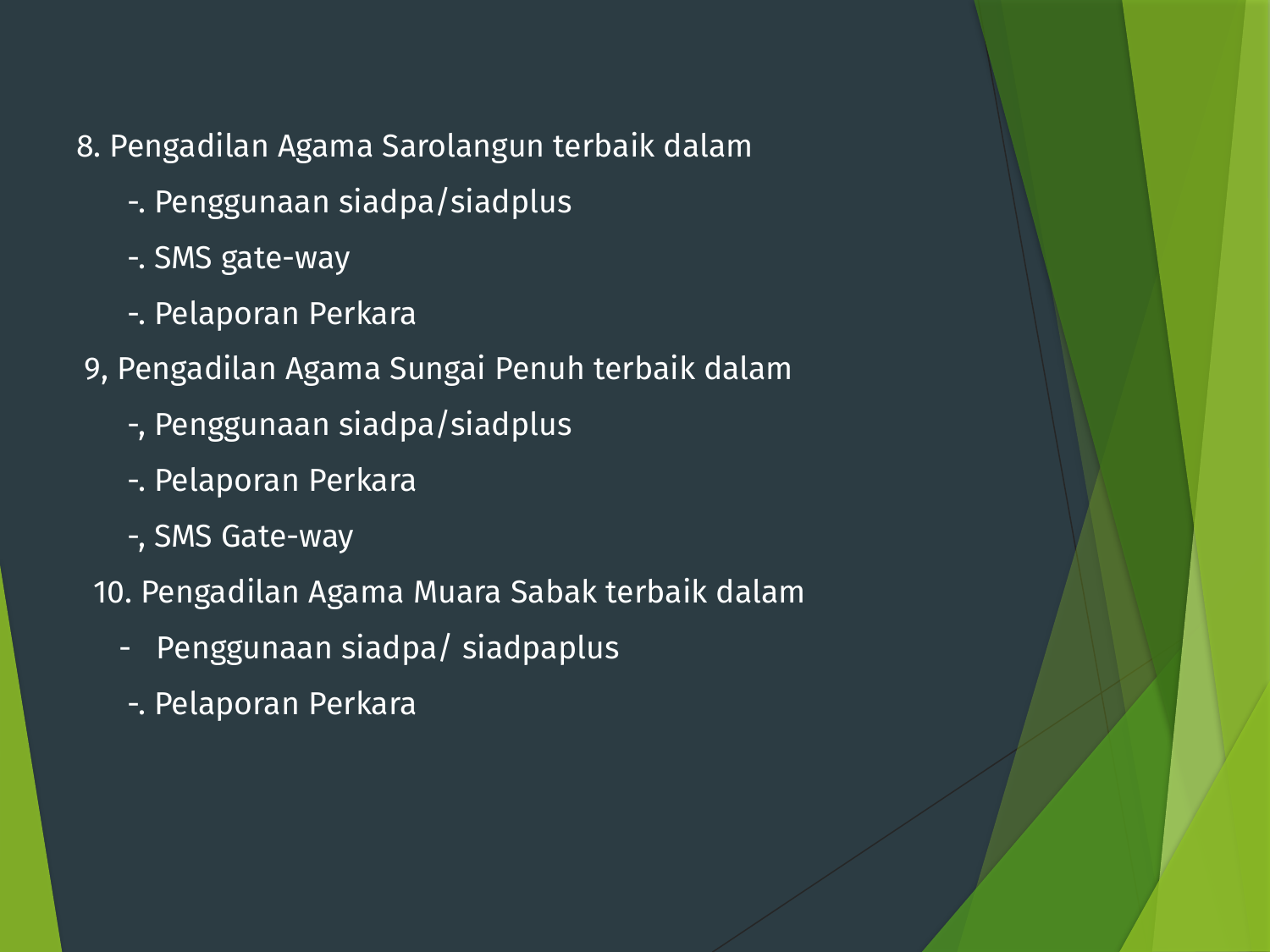

8. Pengadilan Agama Sarolangun terbaik dalam
      -. Penggunaan siadpa/siadplus
      -. SMS gate-way
      -. Pelaporan Perkara
 9, Pengadilan Agama Sungai Penuh terbaik dalam
      -, Penggunaan siadpa/siadplus
      -. Pelaporan Perkara
      -, SMS Gate-way
  10. Pengadilan Agama Muara Sabak terbaik dalam
     -   Penggunaan siadpa/ siadpaplus
      -. Pelaporan Perkara